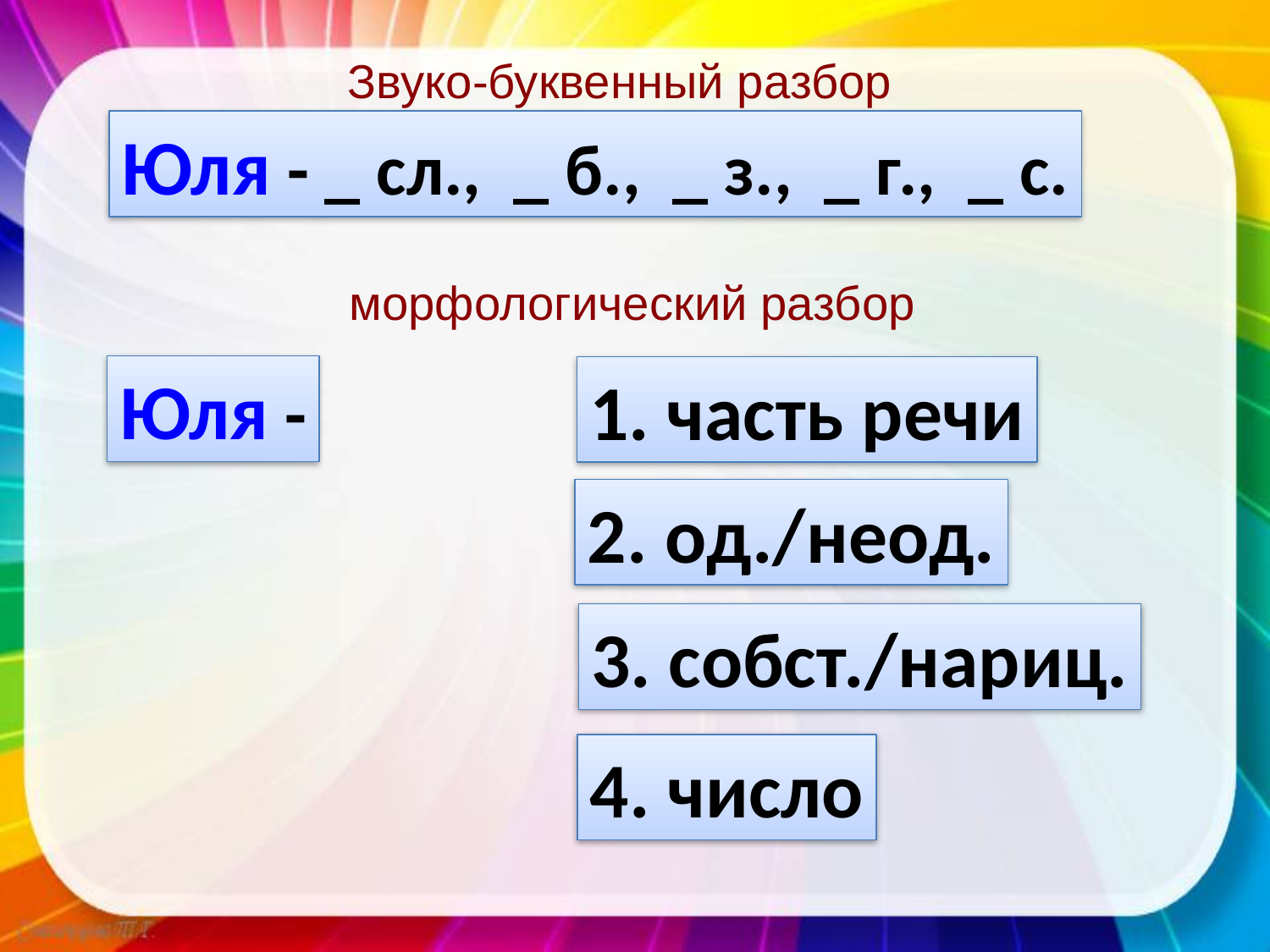

Звуко-буквенный разбор
Юля - _ сл.,  _ б.,  _ з.,  _ г.,  _ с.
морфологический разбор
Юля -
1. часть речи
2. од./неод.
3. собст./нариц.
4. число